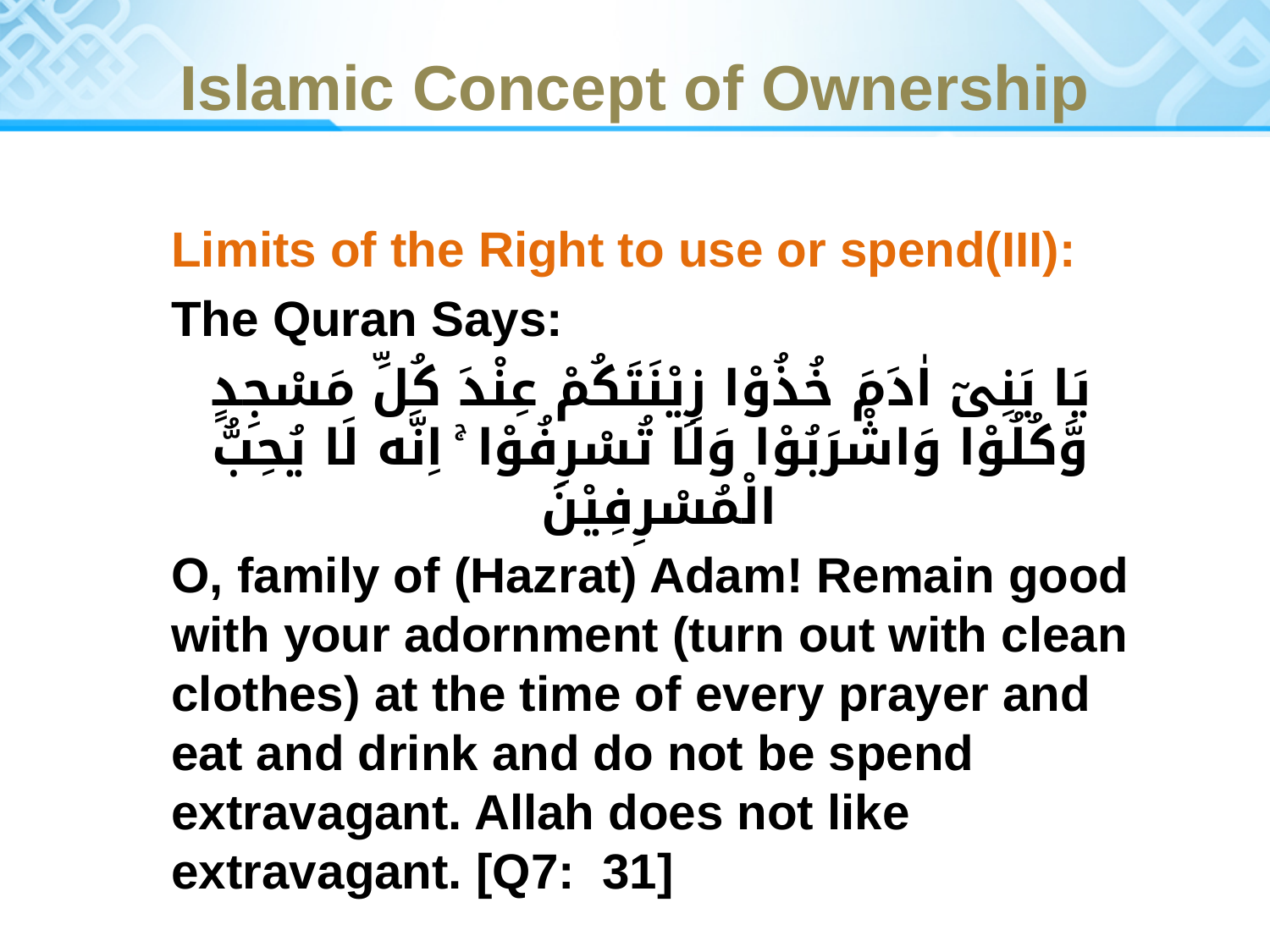

# Islamic Concept of Ownership

Limits of the Right to use or spend(III):
The Quran Says:
يَا بَنِىٓ اٰدَمَ خُذُوْا زِيْنَتَكُمْ عِنْدَ كُلِّ مَسْجِدٍ وَّكُلُوْا وَاشْرَبُوْا وَلَا تُسْرِفُوْا ۚ اِنَّه لَا يُحِبُّ الْمُسْرِفِيْنَ
O, family of (Hazrat) Adam! Remain good with your adornment (turn out with clean clothes) at the time of every prayer and eat and drink and do not be spend extravagant. Allah does not like extravagant. [Q7:  31]